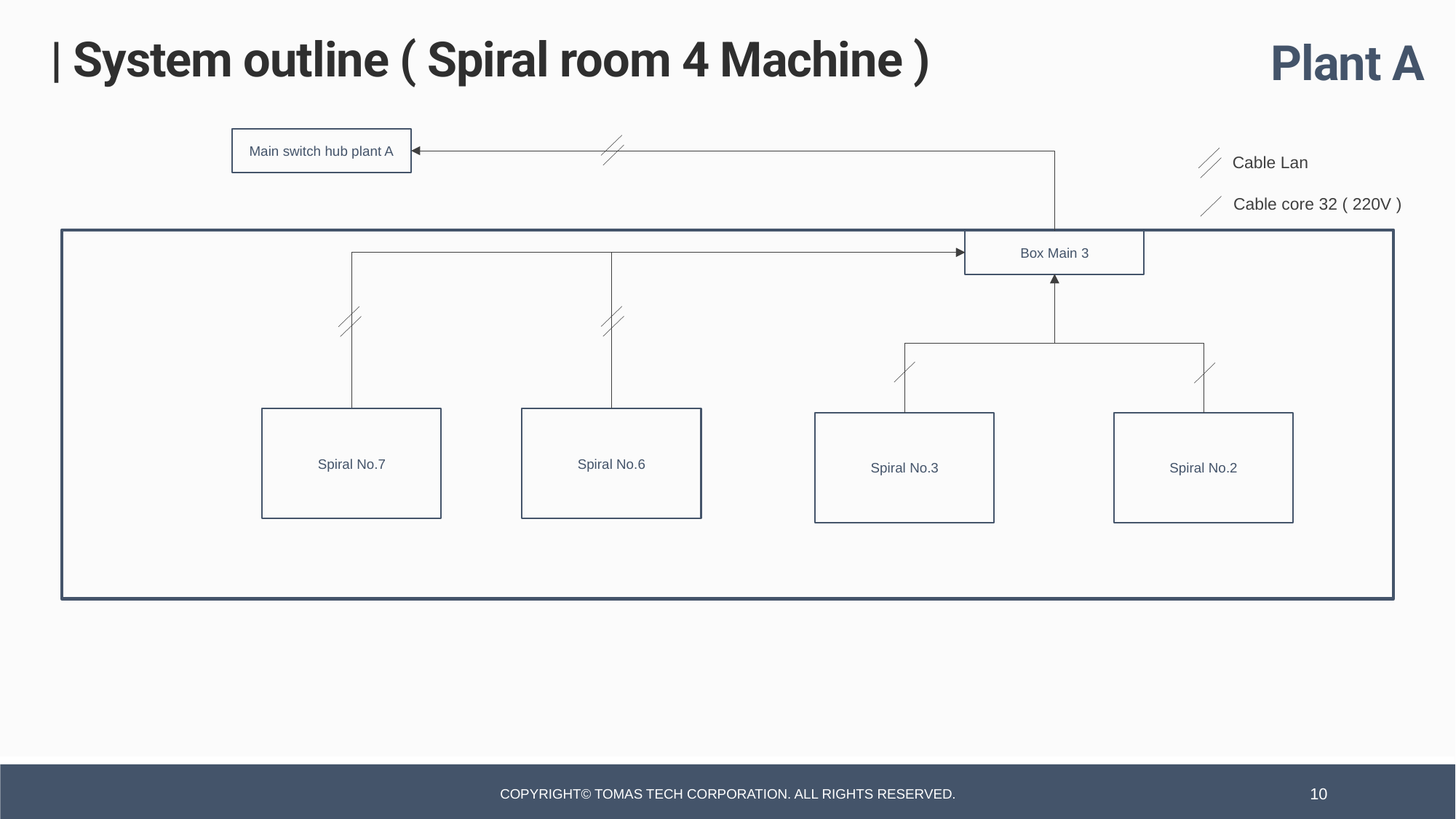

| System outline ( Spiral room 4 Machine )
Plant A
Main switch hub plant A
Cable Lan
Cable core 32 ( 220V )

Box Main 3
Spiral No.7
Spiral No.6
Spiral No.3
Spiral No.2
COPYRIGHT© TOMAS TECH CORPORATION. ALL RIGHTS RESERVED.
10